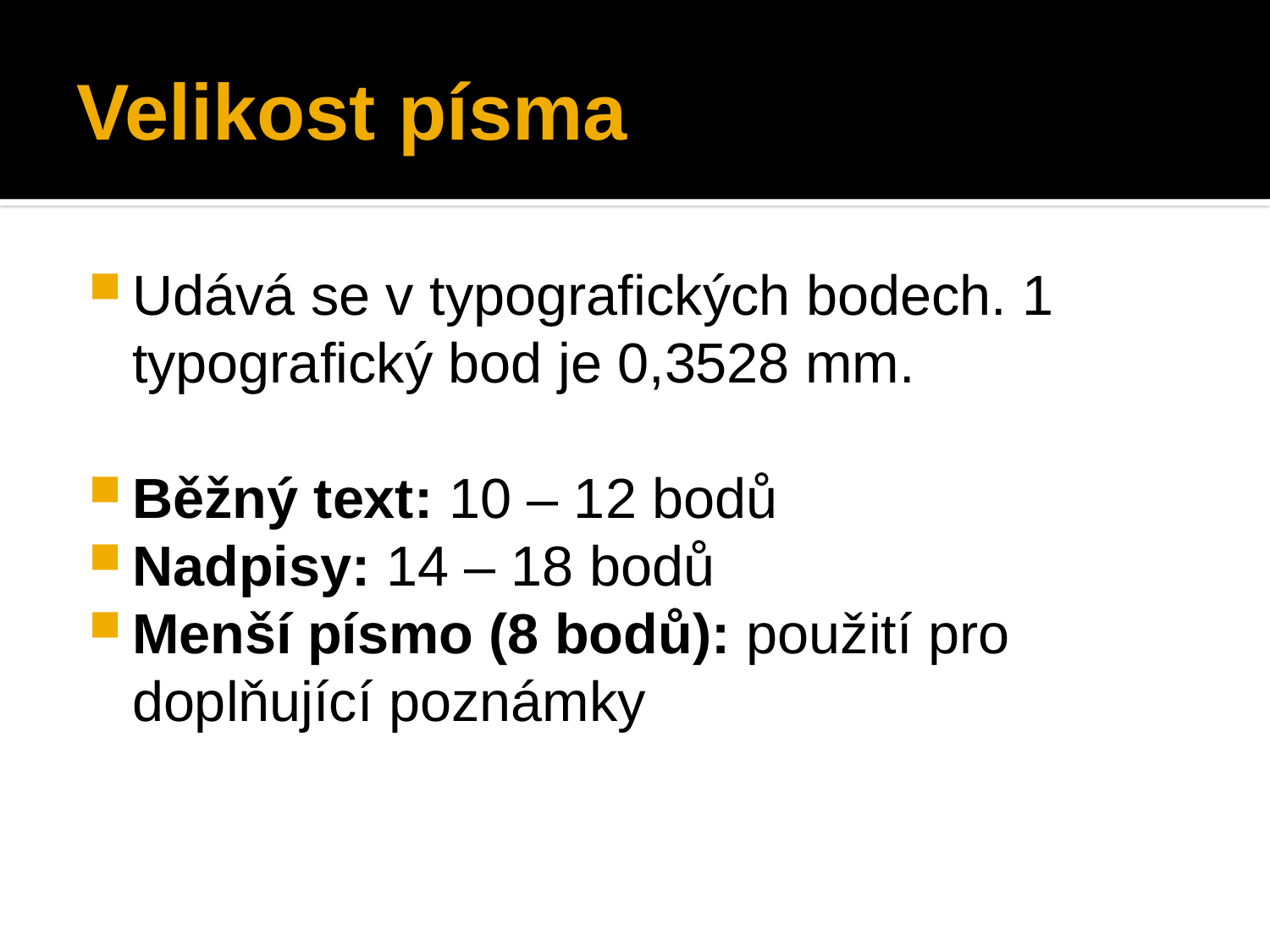

# Velikost písma
Udává se v typografických bodech. 1 typografický bod je 0,3528 mm.

Běžný text: 10 – 12 bodů
Nadpisy: 14 – 18 bodů
Menší písmo (8 bodů): použití pro doplňující poznámky